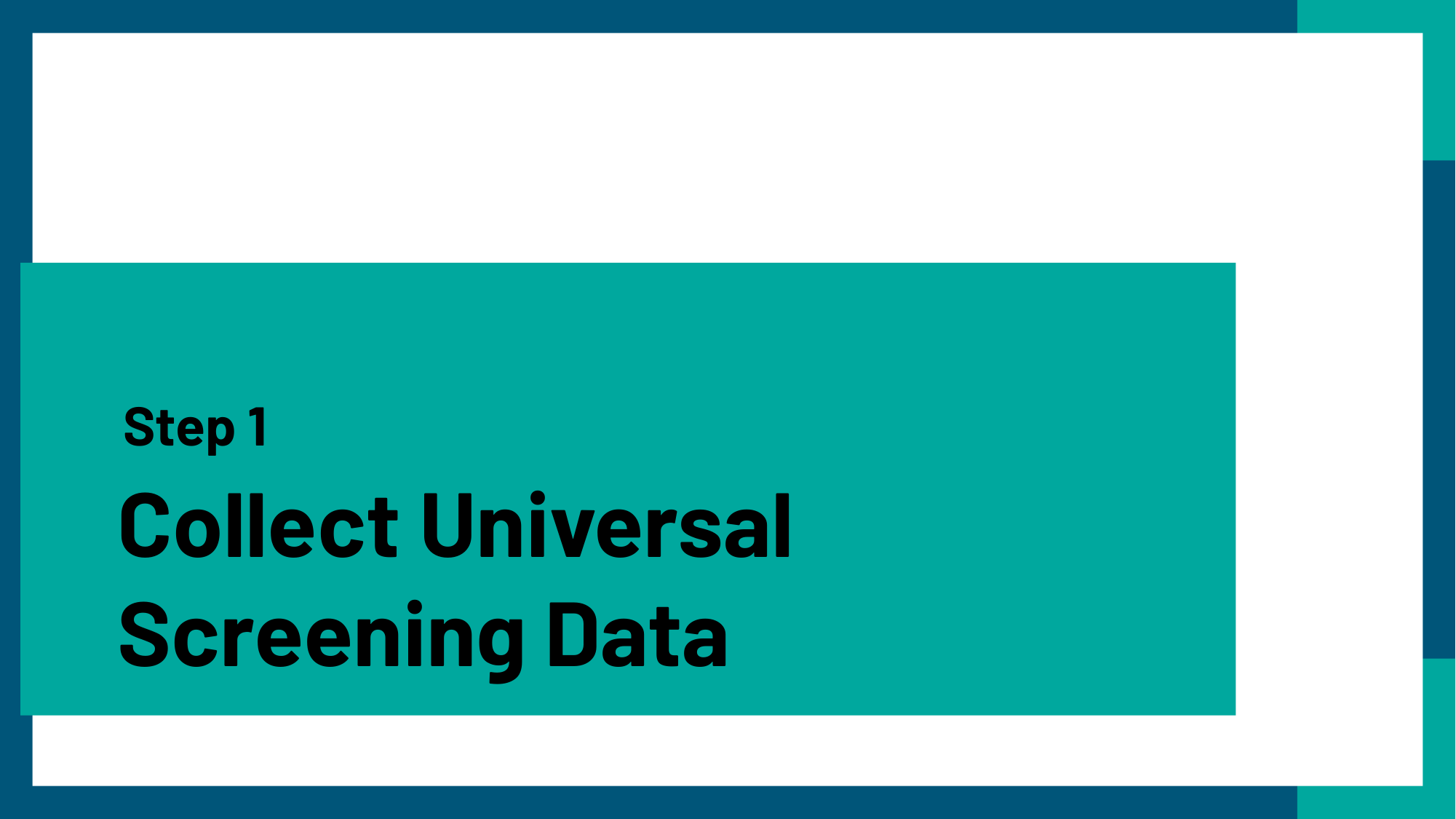

# Collect Universal Screening Data
Step 1